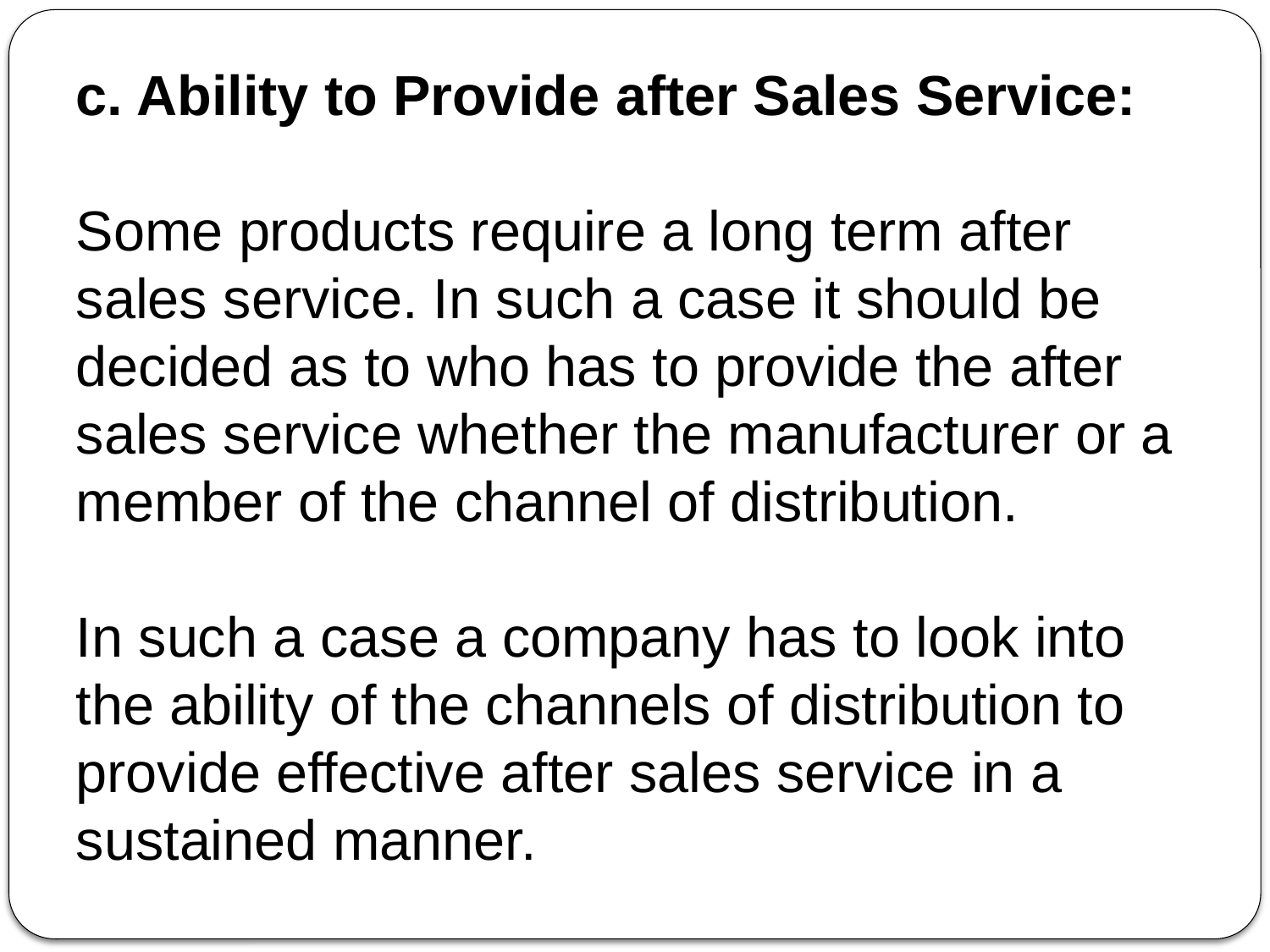

c. Ability to Provide after Sales Service:

Some products require a long term after sales service. In such a case it should be decided as to who has to provide the after sales service whether the manufacturer or a member of the channel of distribution.

In such a case a company has to look into the ability of the channels of distribution to provide effective after sales service in a sustained manner.